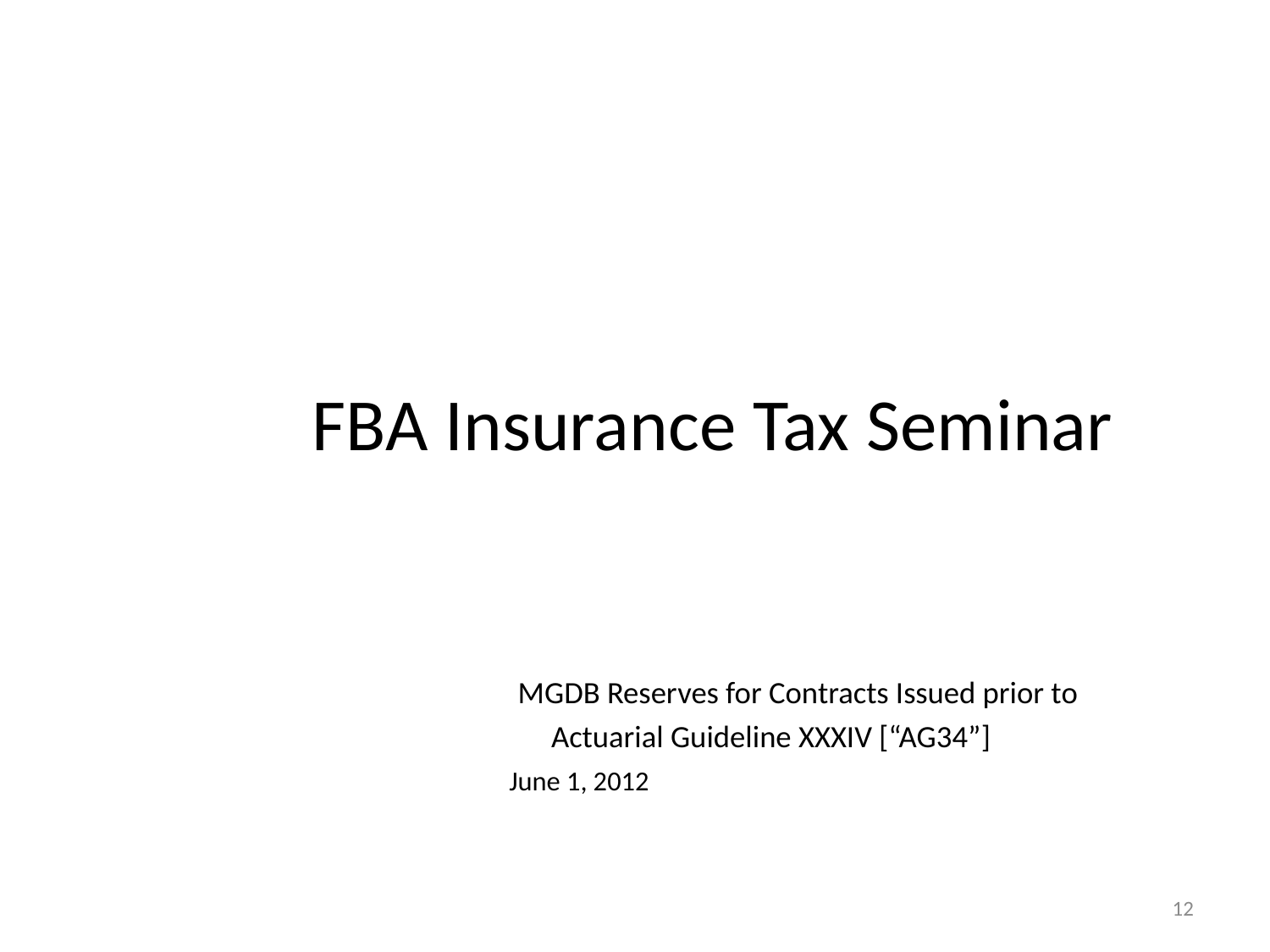

# FBA Insurance Tax Seminar
MGDB Reserves for Contracts Issued prior to
                  Actuarial Guideline XXXIV [“AG34”]
            June 1, 2012
12